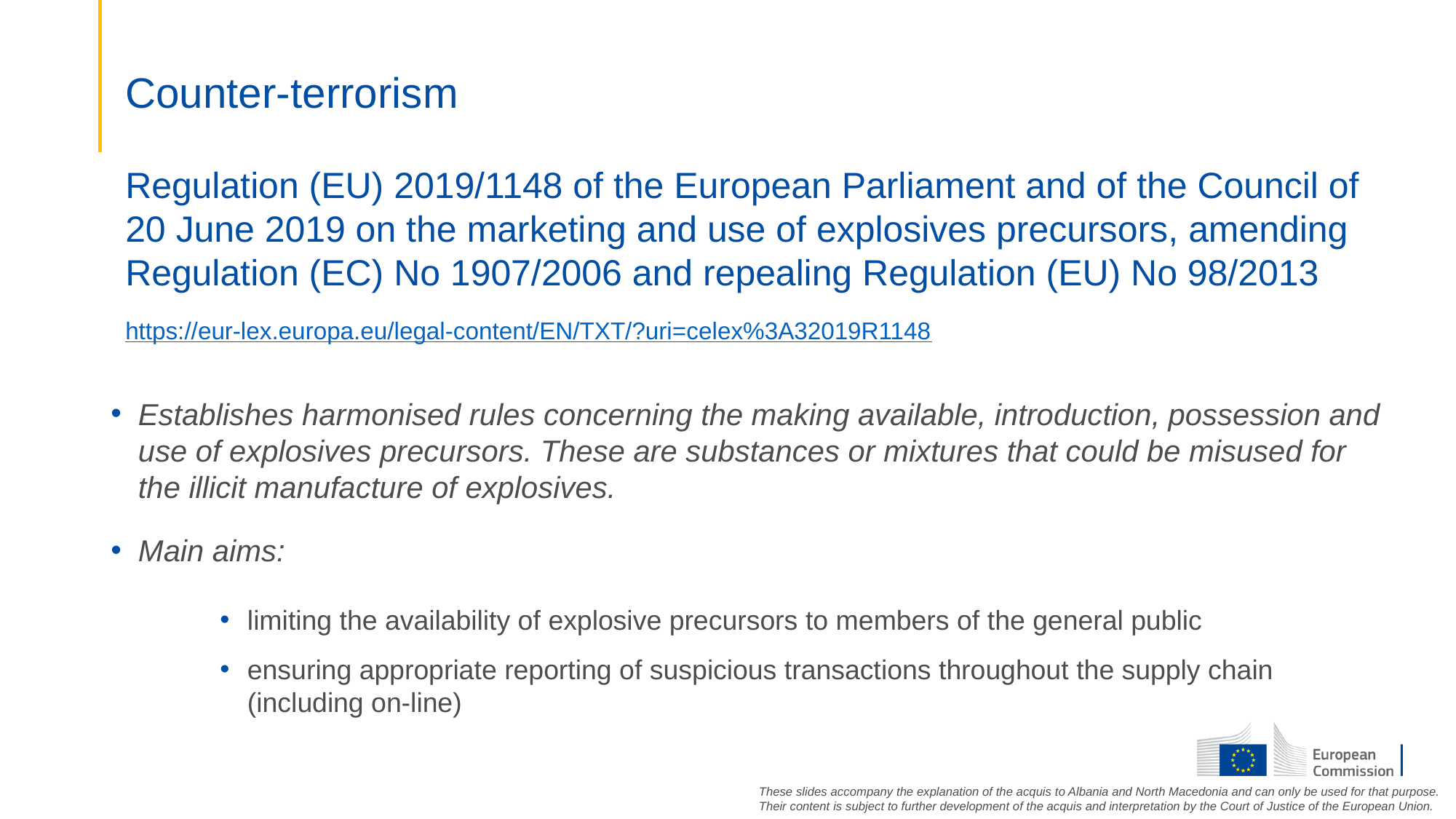

# Counter-terrorism
Regulation (EU) 2019/1148 of the European Parliament and of the Council of 20 June 2019 on the marketing and use of explosives precursors, amending Regulation (EC) No 1907/2006 and repealing Regulation (EU) No 98/2013
https://eur-lex.europa.eu/legal-content/EN/TXT/?uri=celex%3A32019R1148
Establishes harmonised rules concerning the making available, introduction, possession and use of explosives precursors. These are substances or mixtures that could be misused for the illicit manufacture of explosives.
Main aims:
limiting the availability of explosive precursors to members of the general public
ensuring appropriate reporting of suspicious transactions throughout the supply chain (including on-line)